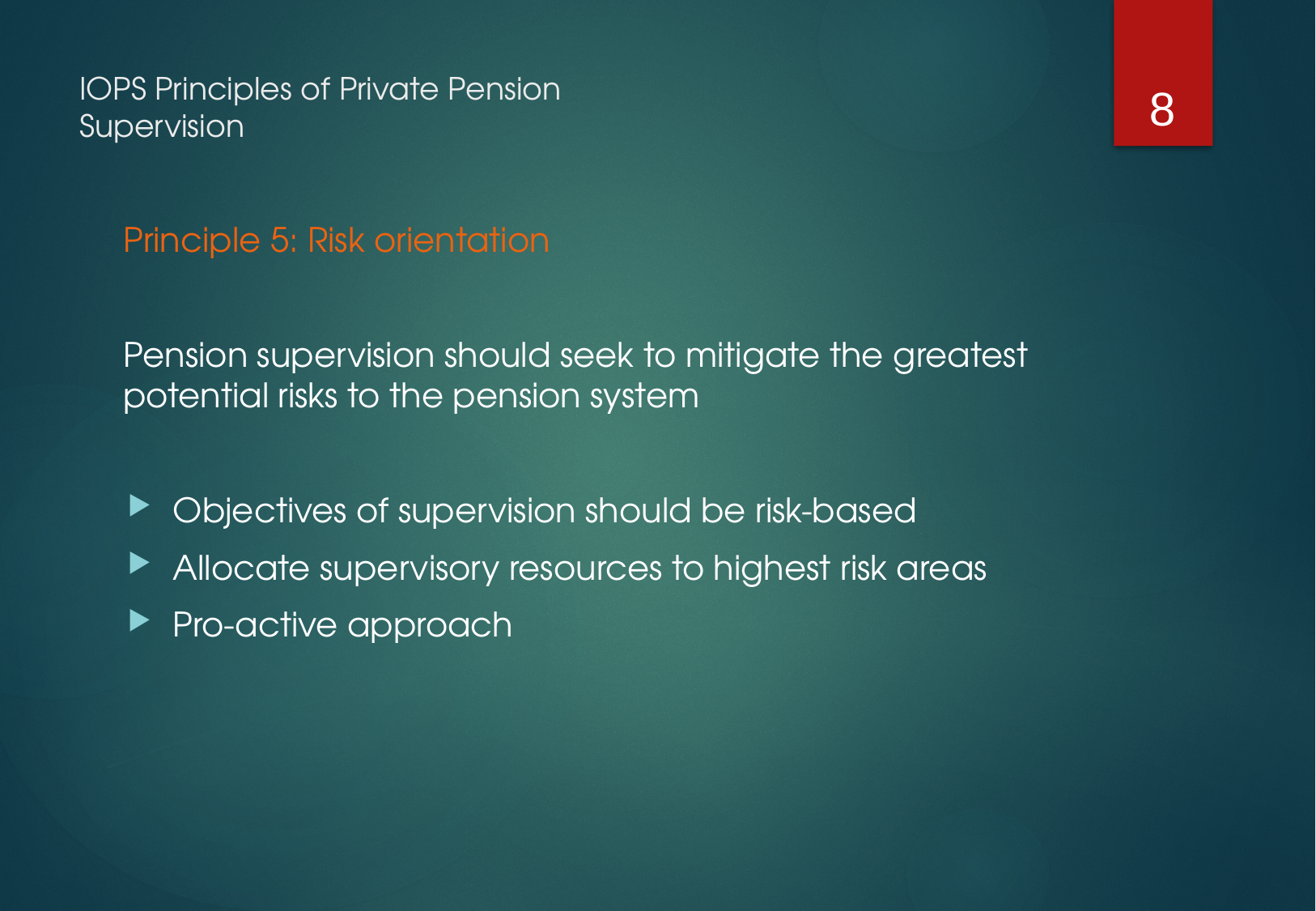

8
# IOPS Principles of Private Pension Supervision
	Principle 5: Risk orientation

	Pension supervision should seek to mitigate the greatest potential risks to the pension system

Objectives of supervision should be risk-based
Allocate supervisory resources to highest risk areas
Pro-active approach